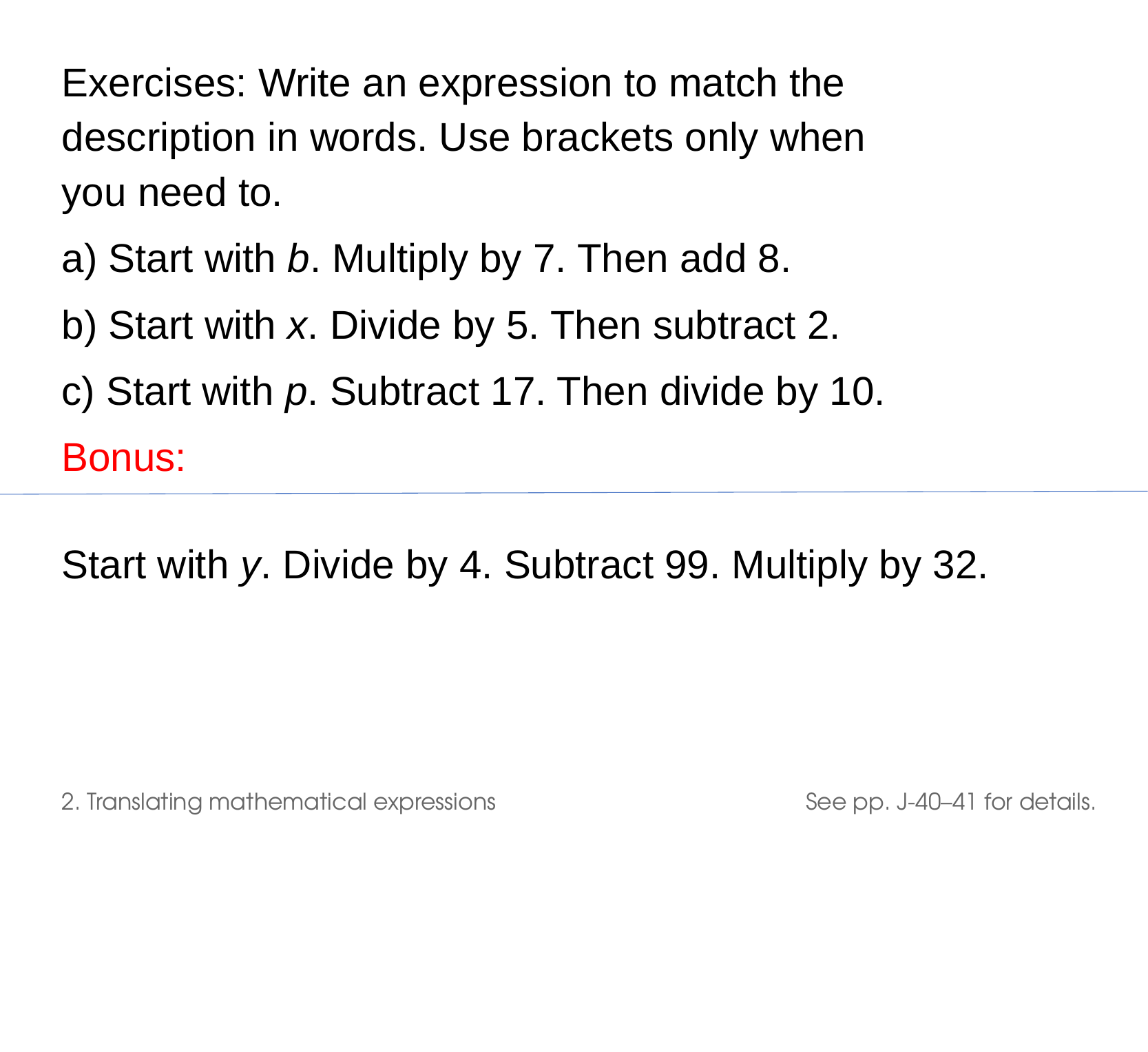

Exercises: Write an expression to match the description in words. Use brackets only when
​you need to.
a) Start with b. Multiply by 7. Then add 8.
b) Start with x. Divide by 5. Then subtract 2.
c) Start with p. Subtract 17. Then divide by 10.
Bonus:
Start with y. Divide by 4. Subtract 99. Multiply by 32.
2. Translating mathematical expressions
See pp. J-40–41 for details.